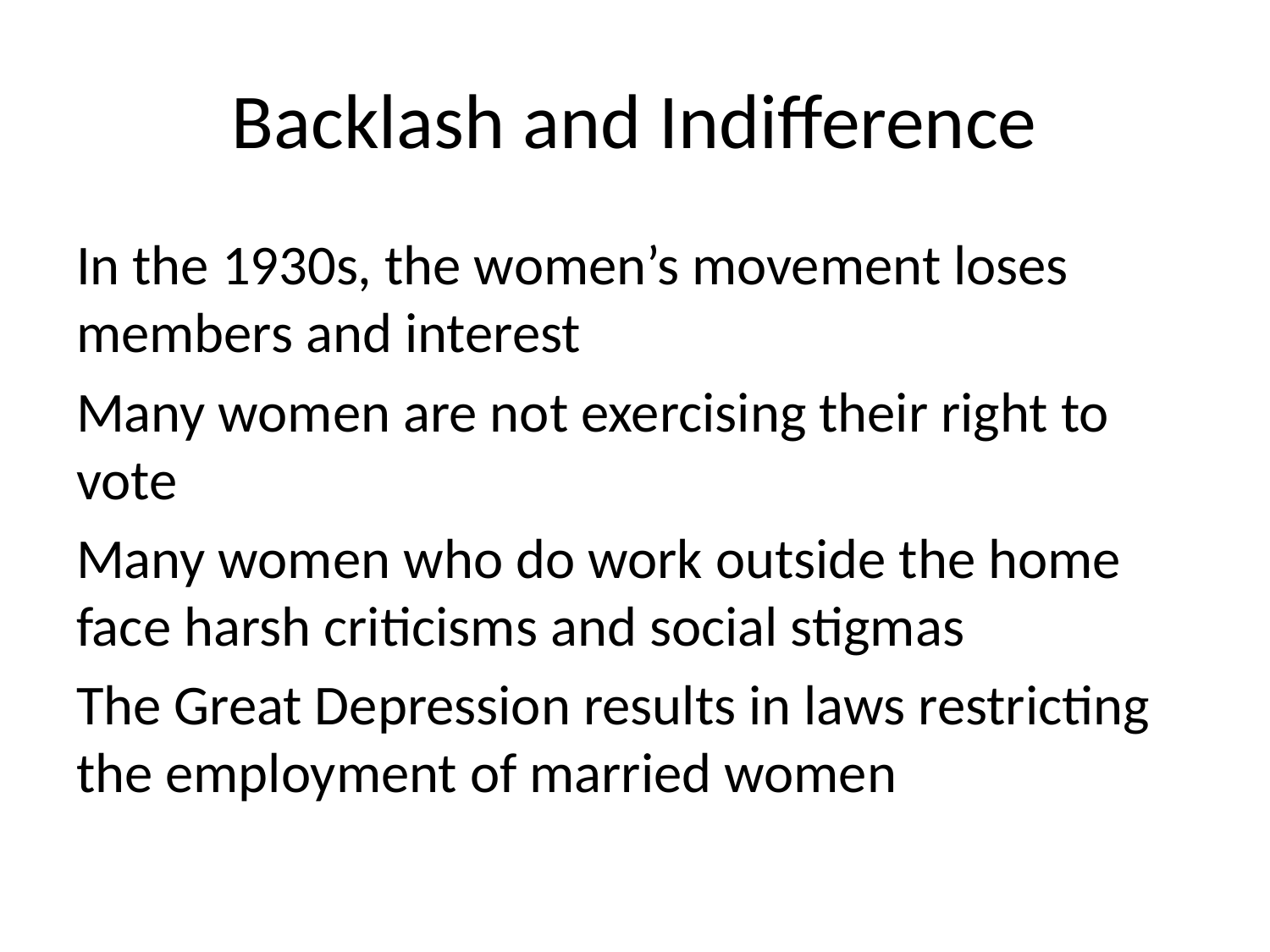

# Backlash and Indifference
In the 1930s, the women’s movement loses members and interest
Many women are not exercising their right to vote
Many women who do work outside the home face harsh criticisms and social stigmas
The Great Depression results in laws restricting the employment of married women